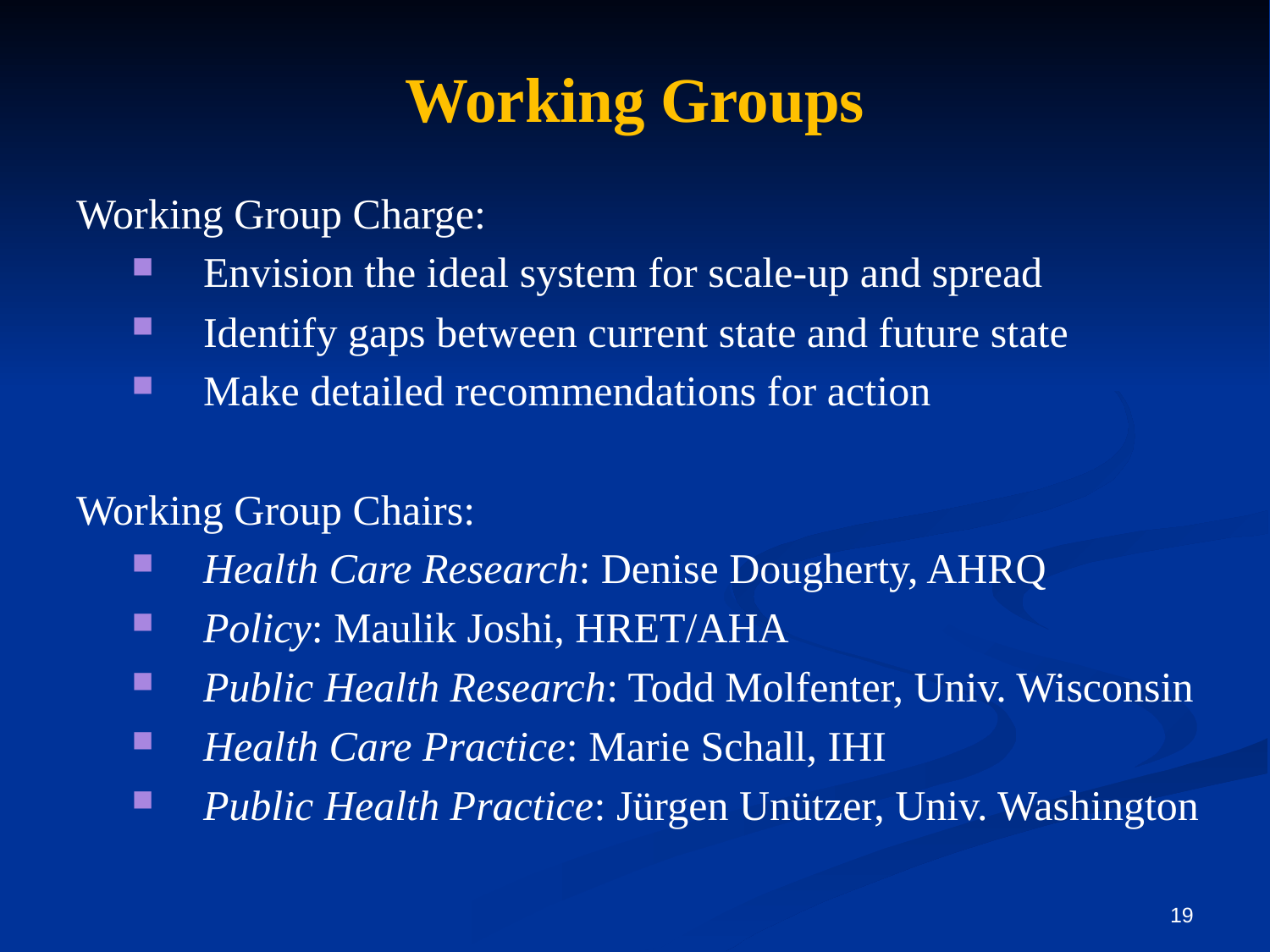

# Working Groups
Working Group Charge:
Envision the ideal system for scale-up and spread
Identify gaps between current state and future state
Make detailed recommendations for action

Working Group Chairs:
Health Care Research: Denise Dougherty, AHRQ
Policy: Maulik Joshi, HRET/AHA
Public Health Research: Todd Molfenter, Univ. Wisconsin
Health Care Practice: Marie Schall, IHI
Public Health Practice: Jürgen Unützer, Univ. Washington

19